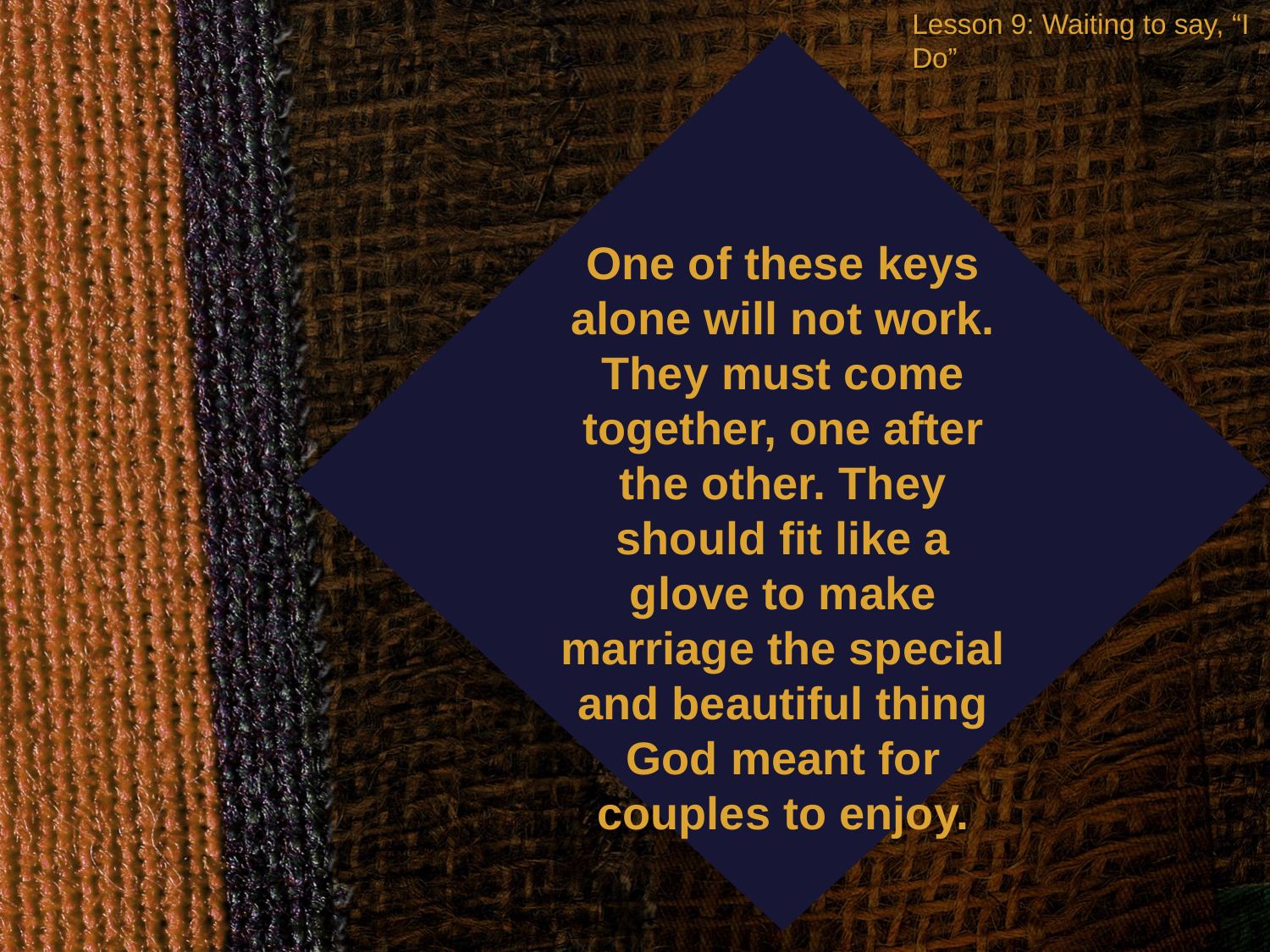

Lesson 9: Waiting to say, “I Do”

One of these keys alone will not work. They must come together, one after the other. They should fit like a glove to make marriage the special and beautiful thing God meant for couples to enjoy.